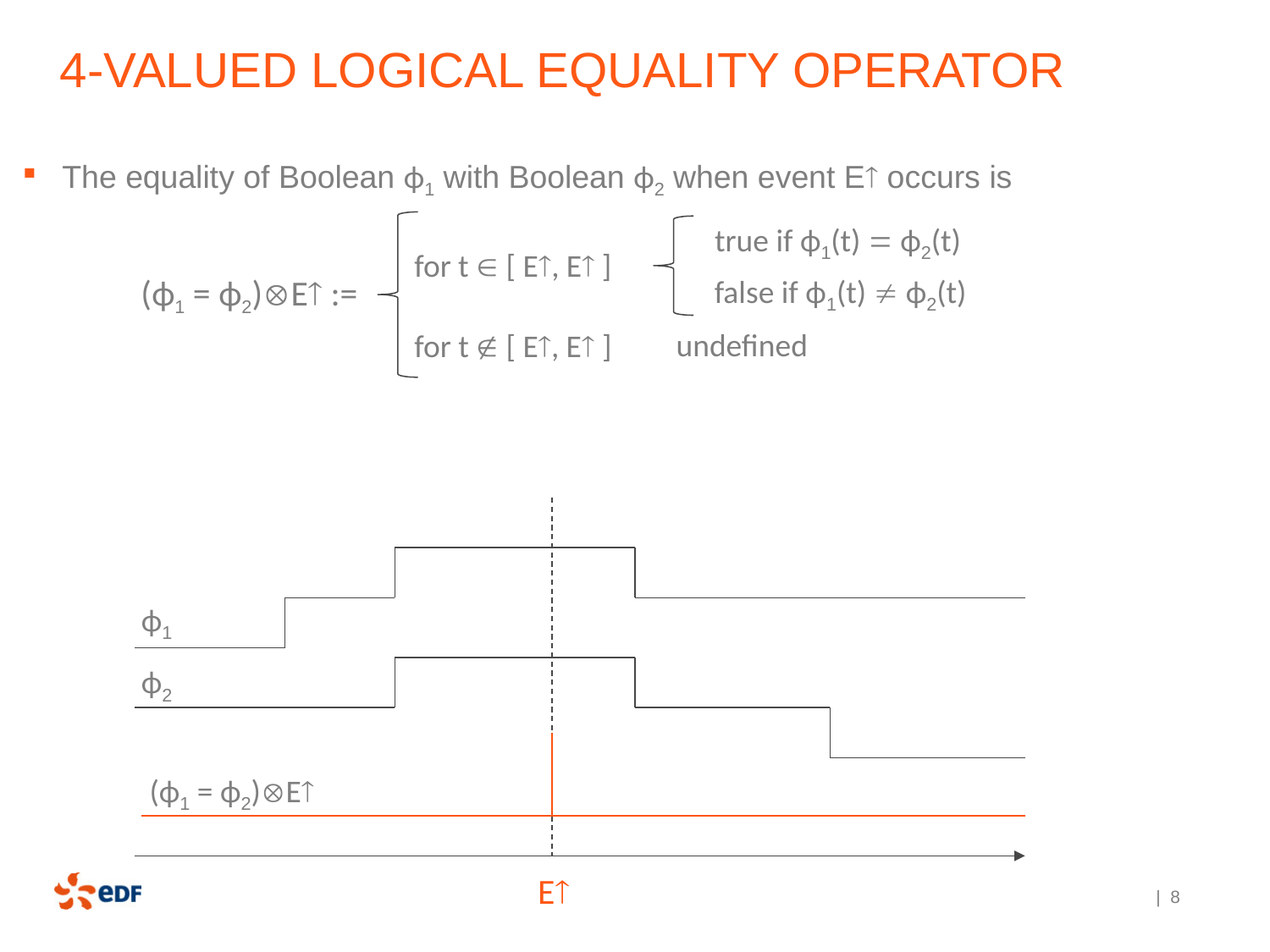

# 4-valued logical Equality operator
The equality of Boolean ϕ1 with Boolean ϕ2 when event E↑ occurs is

true if ϕ1(t) = ϕ2(t)

for t ∈ [ E↑, E↑ ]
(ϕ1 = ϕ2)⊗E↑ :=
false if ϕ1(t) ≠ ϕ2(t)
undefined
for t ∉ [ E↑, E↑ ]
ϕ1
ϕ2
(ϕ1 = ϕ2)⊗E↑
E↑